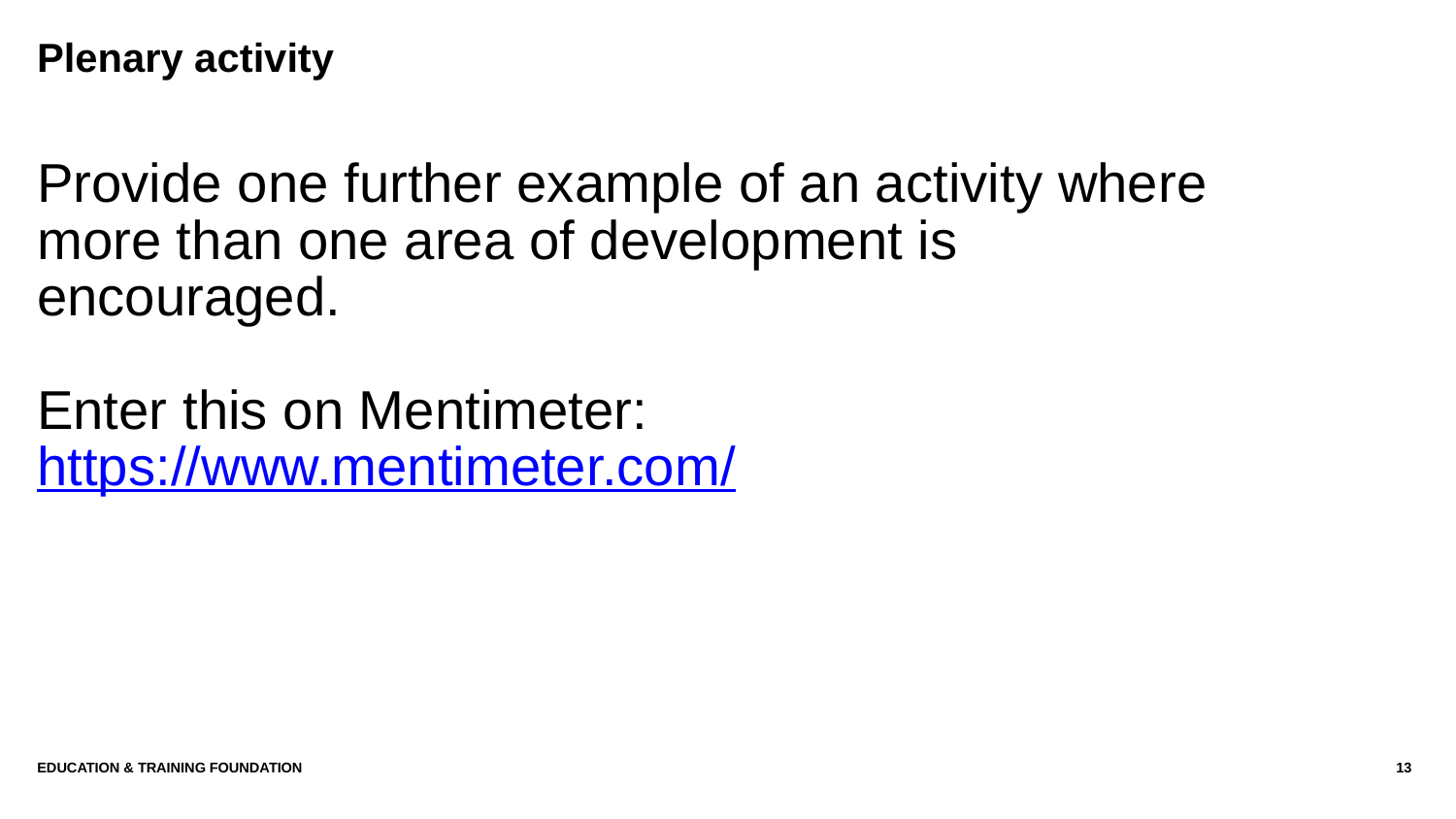

# Plenary activity
Provide one further example of an activity where more than one area of development is encouraged.

Enter this on Mentimeter:
https://www.mentimeter.com/

Education & Training Foundation
13